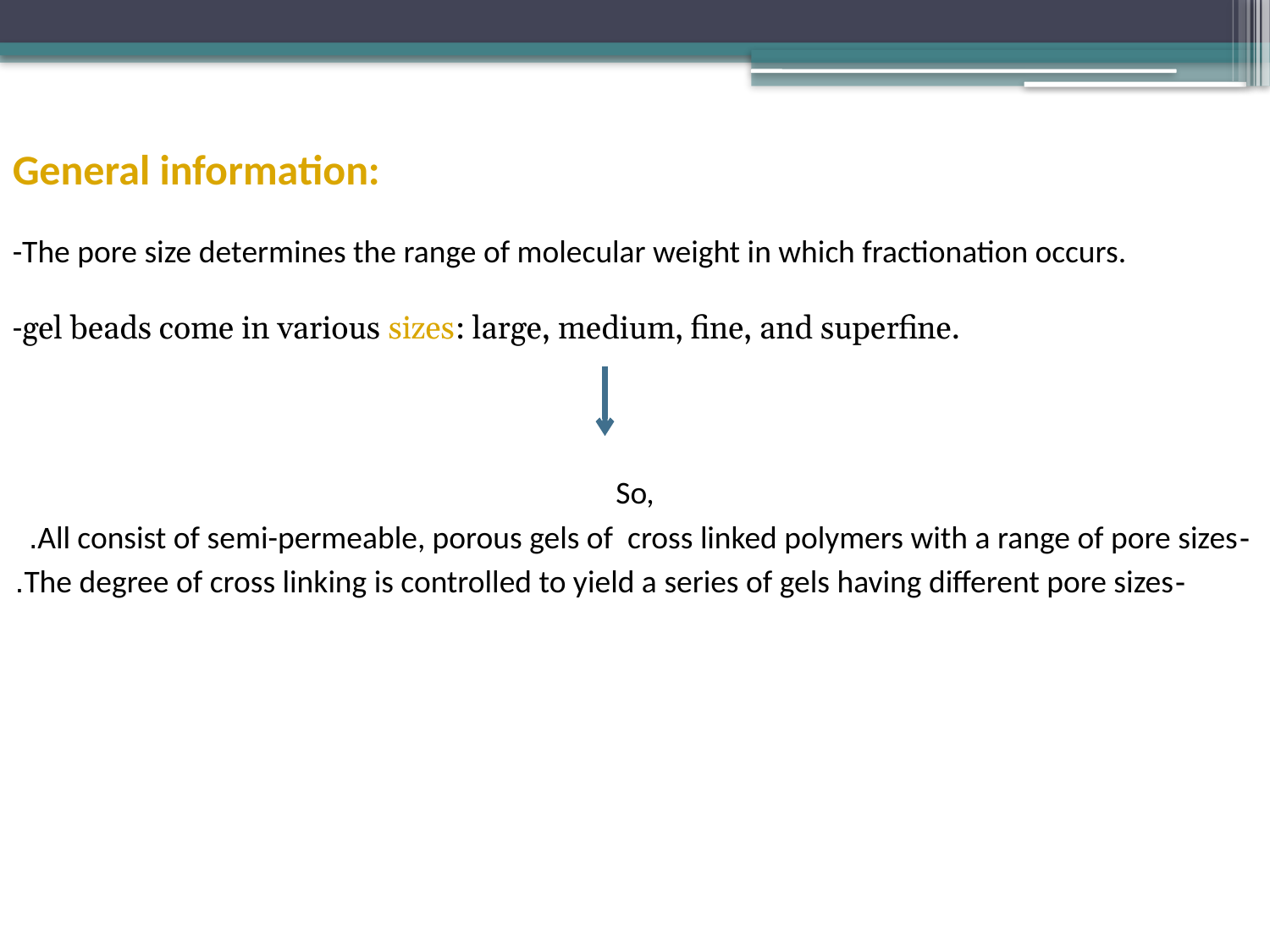

General information:

-The pore size determines the range of molecular weight in which fractionation occurs.

-gel beads come in various sizes: large, medium, fine, and superfine.

So,
-All consist of semi-permeable, porous gels of  cross linked polymers with a range of pore sizes.
-The degree of cross linking is controlled to yield a series of gels having different pore sizes.